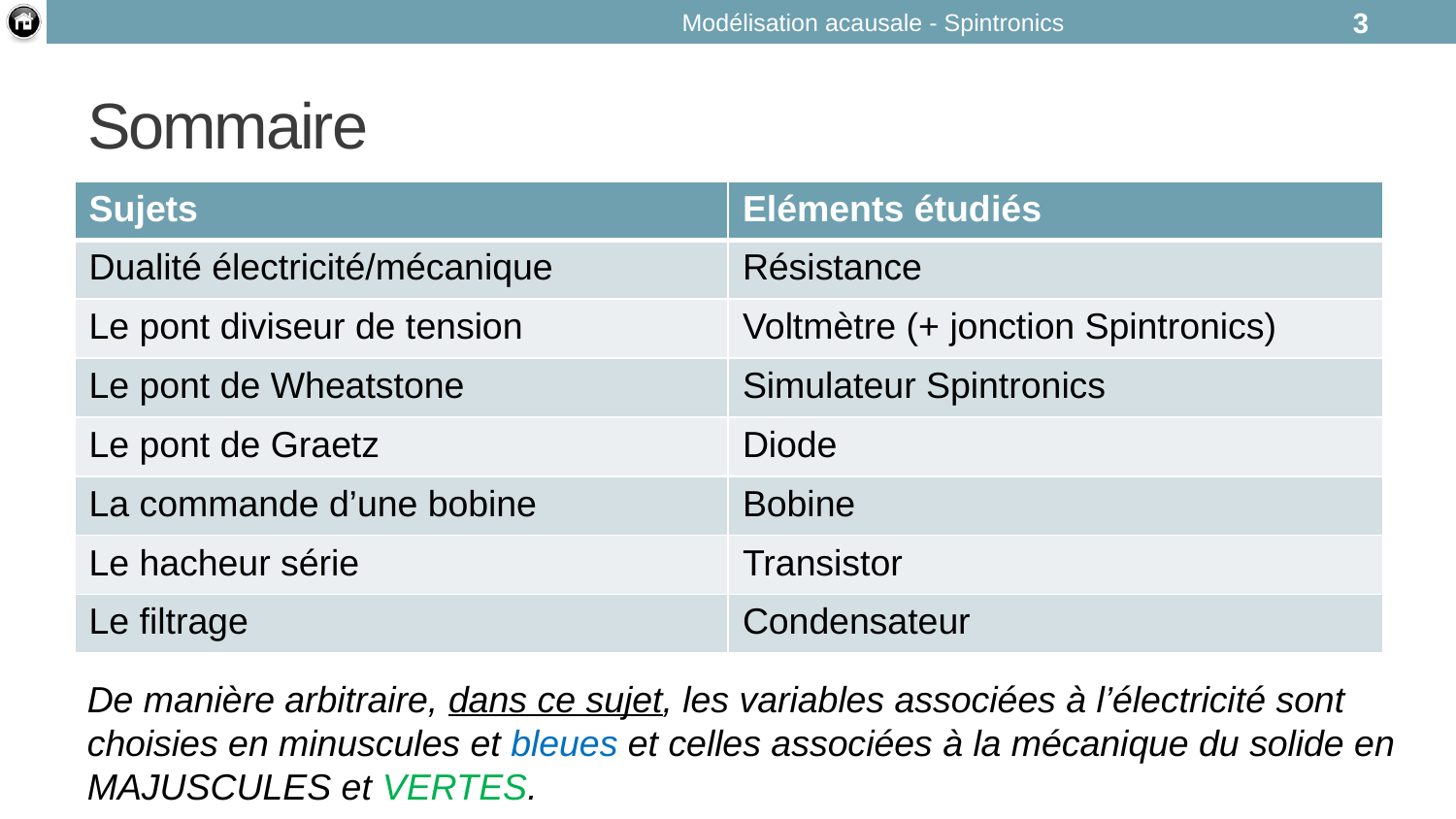

Modélisation acausale - Spintronics
3
# Sommaire
| Sujets | Eléments étudiés |
| --- | --- |
| Dualité électricité/mécanique | Résistance |
| Le pont diviseur de tension | Voltmètre (+ jonction Spintronics) |
| Le pont de Wheatstone | Simulateur Spintronics |
| Le pont de Graetz | Diode |
| La commande d’une bobine | Bobine |
| Le hacheur série | Transistor |
| Le filtrage | Condensateur |
De manière arbitraire, dans ce sujet, les variables associées à l’électricité sont choisies en minuscules et bleues et celles associées à la mécanique du solide en MAJUSCULES et VERTES.